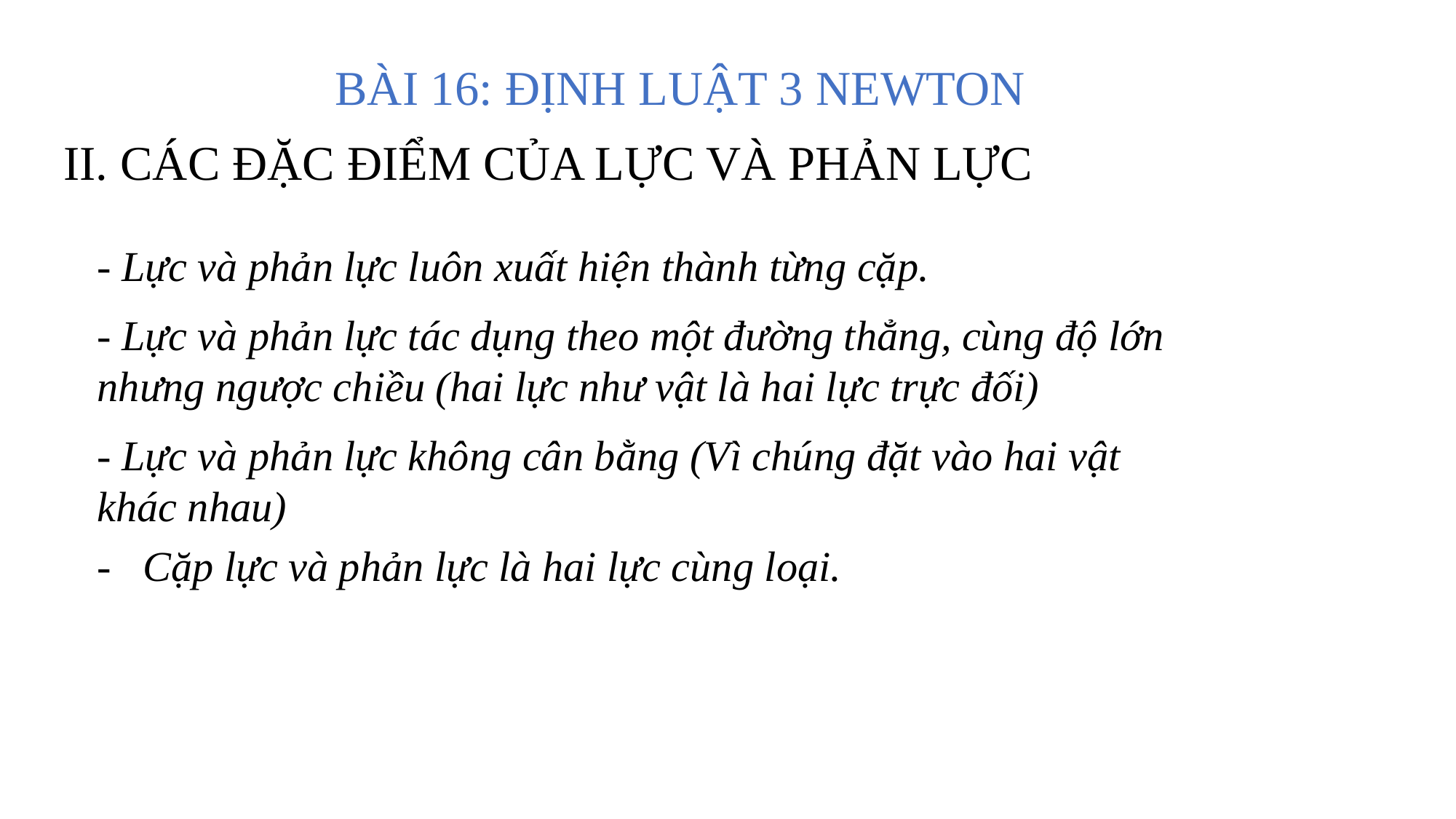

BÀI 16: ĐỊNH LUẬT 3 NEWTON
II. CÁC ĐẶC ĐIỂM CỦA LỰC VÀ PHẢN LỰC
- Lực và phản lực luôn xuất hiện thành từng cặp.
- Lực và phản lực tác dụng theo một đường thẳng, cùng độ lớn nhưng ngược chiều (hai lực như vật là hai lực trực đối)
- Lực và phản lực không cân bằng (Vì chúng đặt vào hai vật khác nhau)
-   Cặp lực và phản lực là hai lực cùng loại.